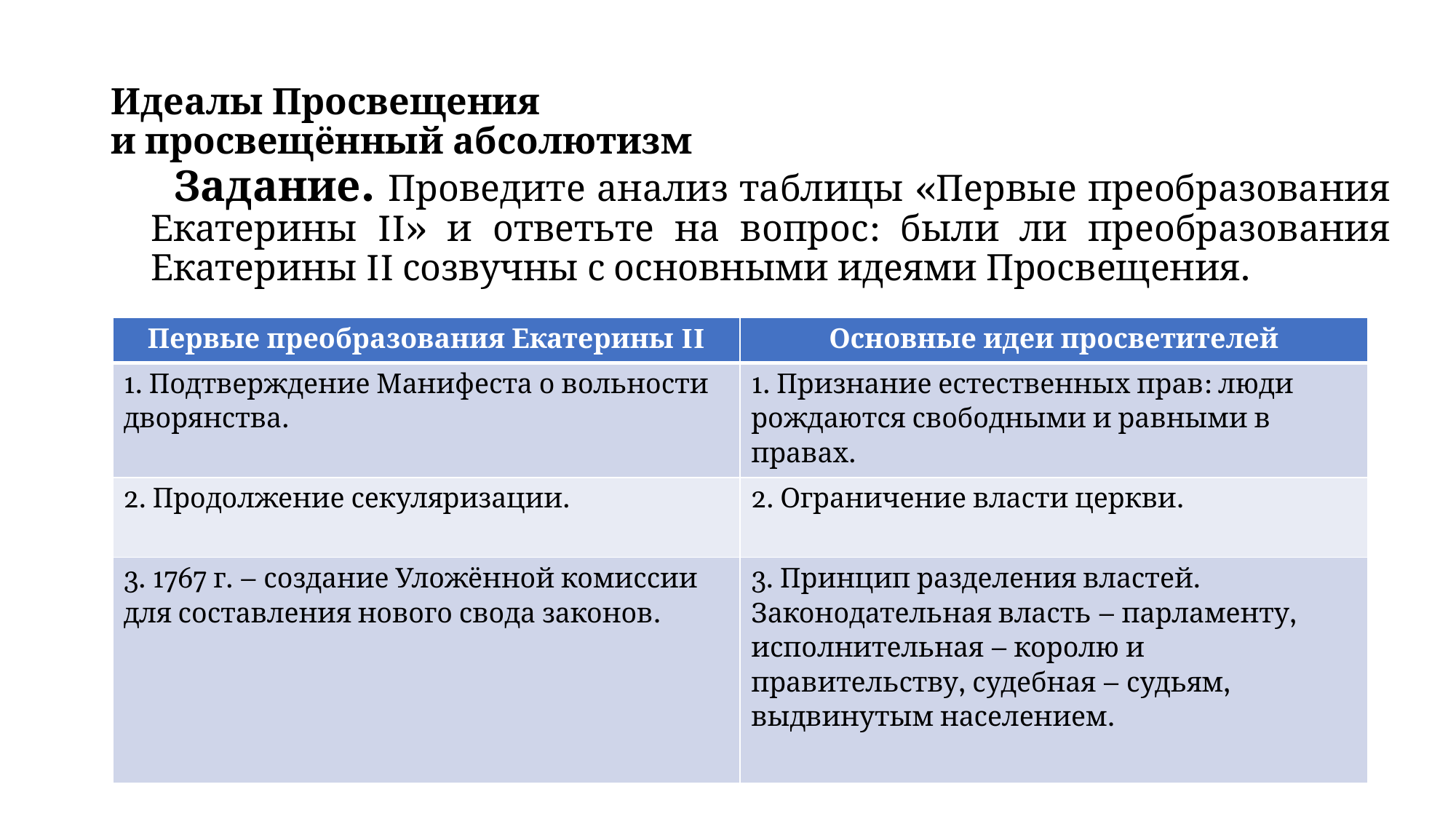

# Идеалы Просвещения и просвещённый абсолютизм
    Задание. Проведите анализ таблицы «Первые преобразования Екатерины II» и ответьте на вопрос: были ли преобразования Екатерины II созвучны с основными идеями Просвещения.
| Первые преобразования Екатерины II | Основные идеи просветителей |
| --- | --- |
| 1. Подтверждение Манифеста о вольности дворянства. | 1. Признание естественных прав: люди рождаются свободными и равными в правах. |
| 2. Продолжение секуляризации. | 2. Ограничение власти церкви. |
| 3. 1767 г. – создание Уложённой комиссии для составления нового свода законов. | 3. Принцип разделения властей. Законодательная власть – парламенту, исполнительная – королю и правительству, судебная – судьям, выдвинутым населением. |